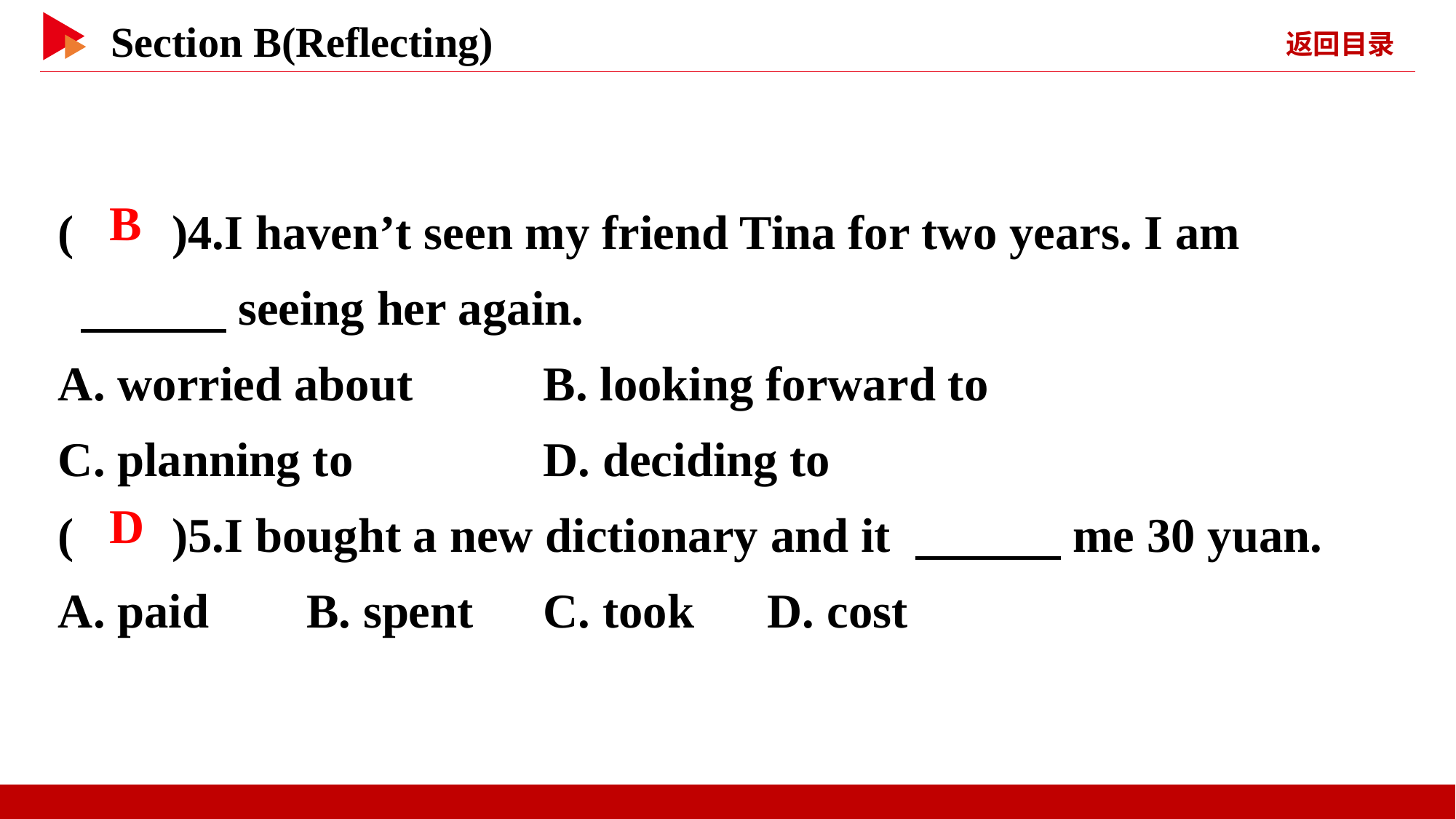

(        )4.I haven’t seen my friend Tina for two years. I am
 　　　seeing her again.
A. worried about	    B. looking forward to
C. planning to		    D. deciding to
(        )5.I bought a new dictionary and it 　　　me 30 yuan.
A. paid        B. spent	    C. took      D. cost
   B
   D